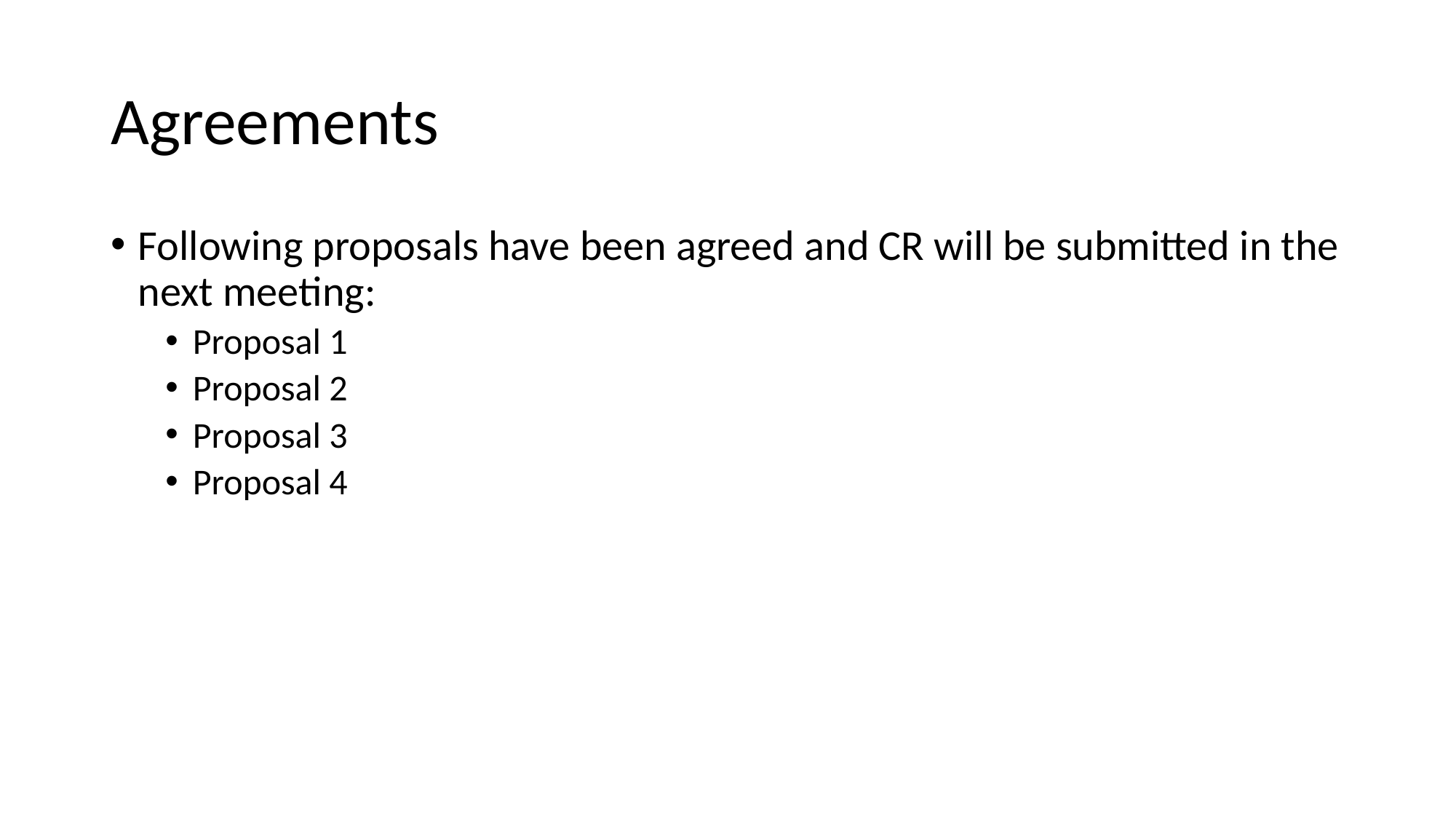

# Agreements
Following proposals have been agreed and CR will be submitted in the next meeting:
Proposal 1
Proposal 2
Proposal 3
Proposal 4